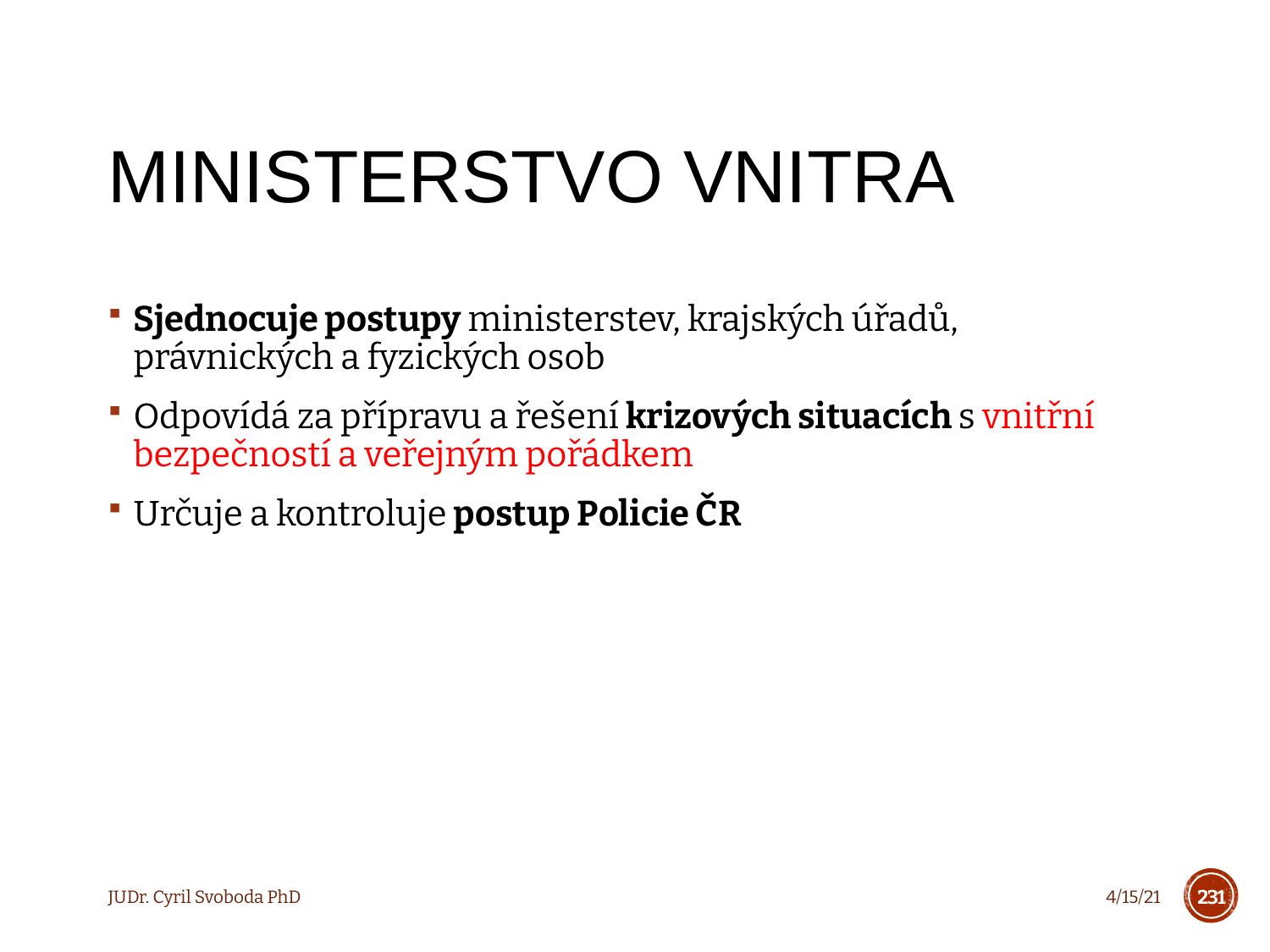

# Ministerstvo vnitra
Sjednocuje postupy ministerstev, krajských úřadů, právnických a fyzických osob
Odpovídá za přípravu a řešení krizových situacích s vnitřní bezpečností a veřejným pořádkem
Určuje a kontroluje postup Policie ČR
JUDr. Cyril Svoboda PhD
4/15/21
231